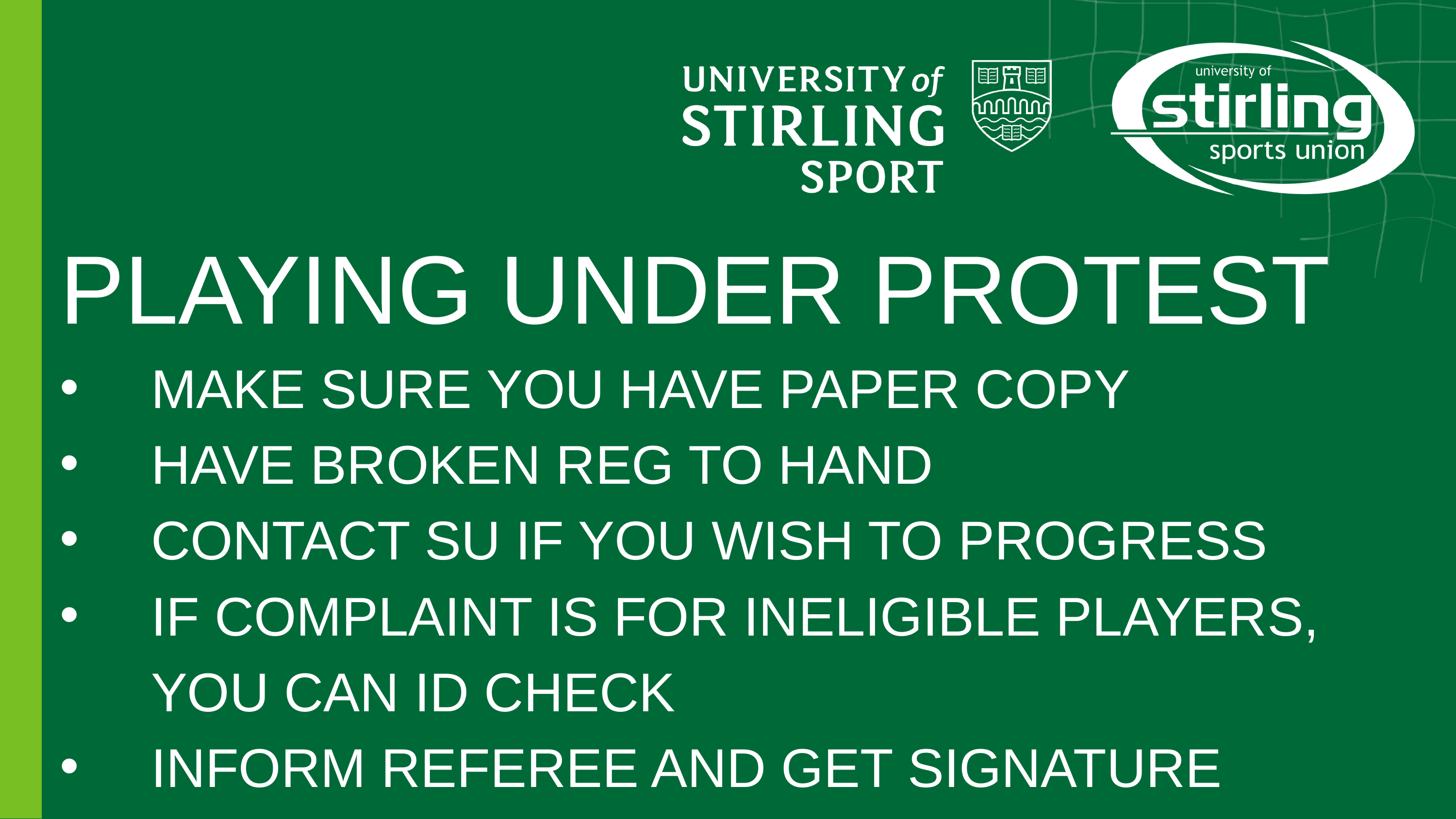

PLAYING UNDER PROTEST
MAKE SURE YOU HAVE PAPER COPY
HAVE BROKEN REG TO HAND
CONTACT SU IF YOU WISH TO PROGRESS
IF COMPLAINT IS FOR INELIGIBLE PLAYERS, YOU CAN ID CHECK
INFORM REFEREE AND GET SIGNATURE FROM OPPOSITION CAPTAIN